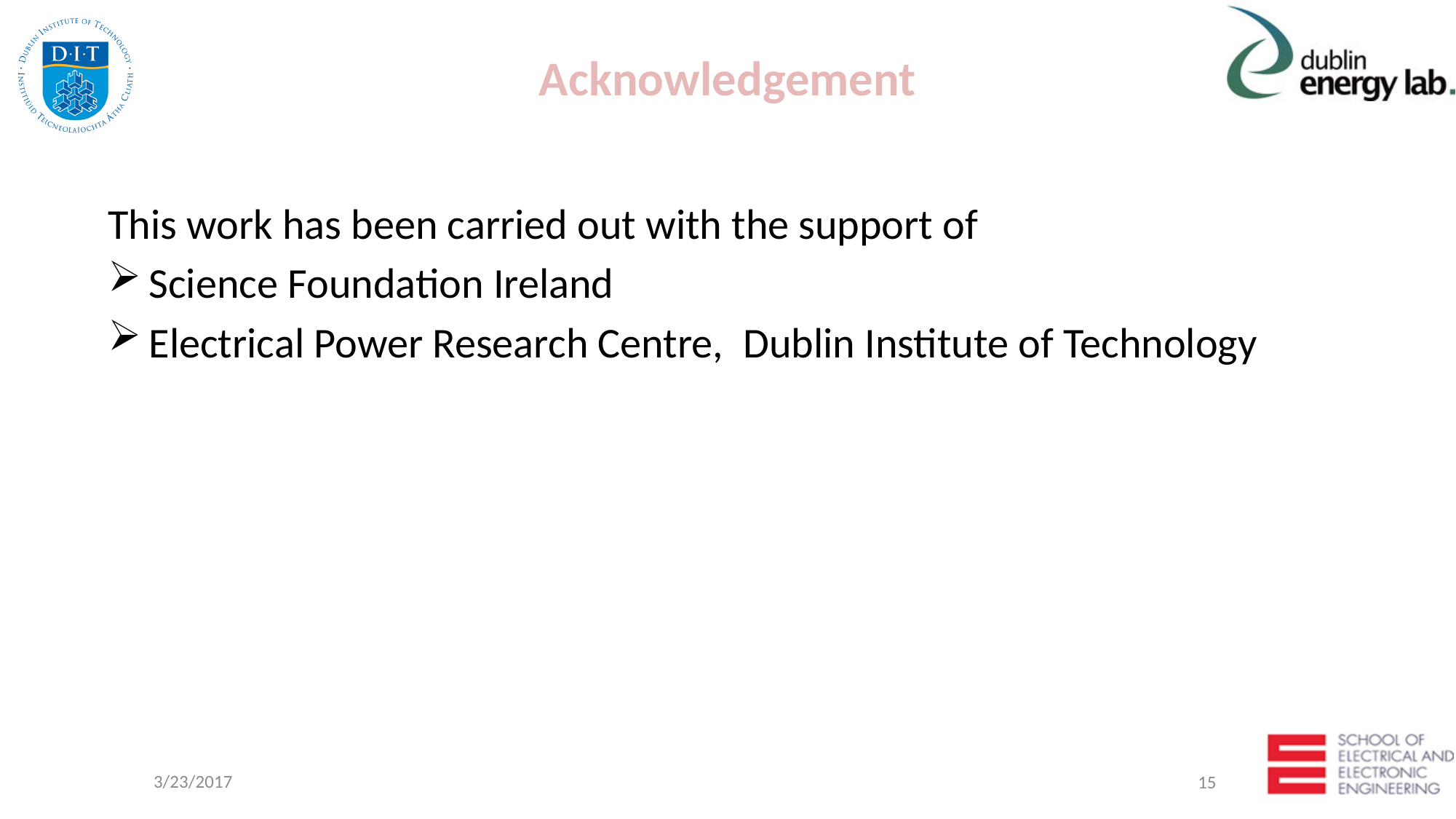

# Acknowledgement
This work has been carried out with the support of
Science Foundation Ireland
Electrical Power Research Centre,  Dublin Institute of Technology
3/23/2017
15